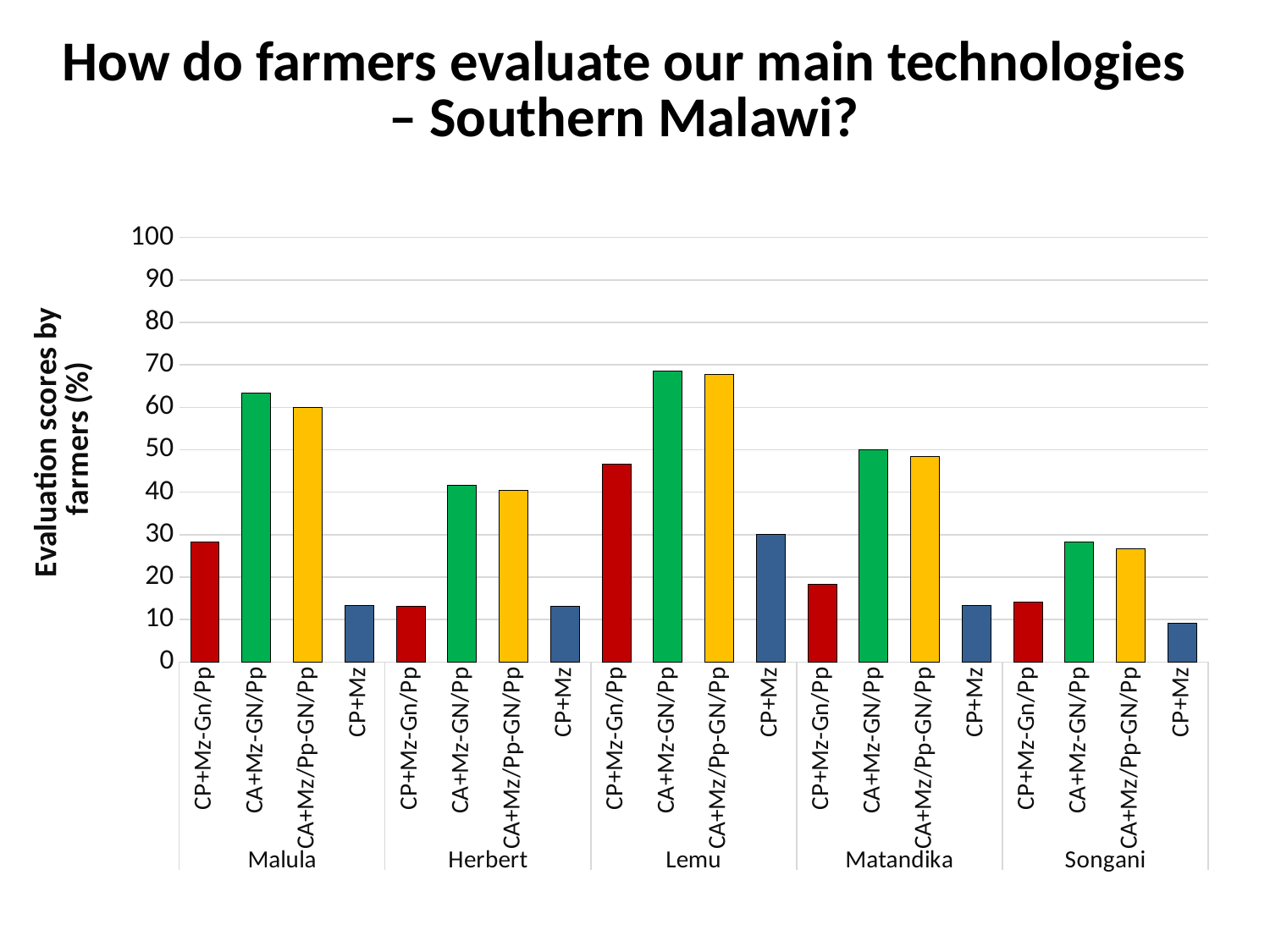

How do farmers evaluate our main technologies – Southern Malawi?

### Chart

| Category |  |
|---|---|
| CP+Mz-Gn/Pp | 28.33333333333334 |
| CA+Mz-GN/Pp | 63.33333333333333 |
| CA+Mz/Pp-GN/Pp | 60.00000000000001 |
| CP+Mz | 13.333333333333334 |
| CP+Mz-Gn/Pp | 13.095238095238097 |
| CA+Mz-GN/Pp | 41.66666666666667 |
| CA+Mz/Pp-GN/Pp | 40.476190476190474 |
| CP+Mz | 13.095238095238097 |
| CP+Mz-Gn/Pp | 46.666666666666664 |
| CA+Mz-GN/Pp | 68.61111111111113 |
| CA+Mz/Pp-GN/Pp | 67.77777777777777 |
| CP+Mz | 30.0 |
| CP+Mz-Gn/Pp | 18.333333333333336 |
| CA+Mz-GN/Pp | 50.0 |
| CA+Mz/Pp-GN/Pp | 48.33333333333334 |
| CP+Mz | 13.333333333333334 |
| CP+Mz-Gn/Pp | 14.16666666666667 |
| CA+Mz-GN/Pp | 28.33333333333334 |
| CA+Mz/Pp-GN/Pp | 26.666666666666668 |
| CP+Mz | 9.166666666666668 |